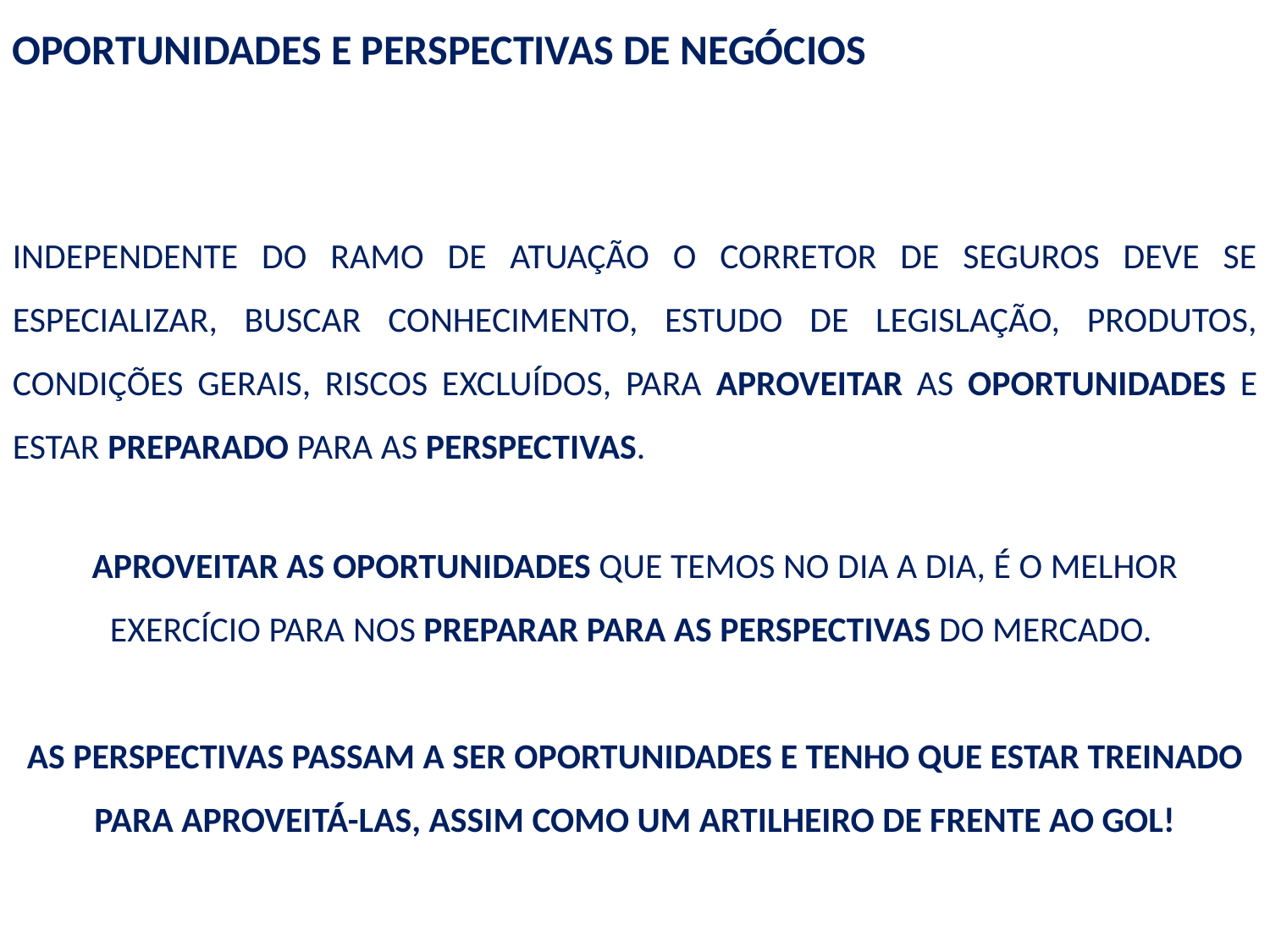

OPORTUNIDADES E PERSPECTIVAS DE NEGÓCIOS
INDEPENDENTE DO RAMO DE ATUAÇÃO O CORRETOR DE SEGUROS DEVE SE ESPECIALIZAR, BUSCAR CONHECIMENTO, ESTUDO DE LEGISLAÇÃO, PRODUTOS, CONDIÇÕES GERAIS, RISCOS EXCLUÍDOS, PARA APROVEITAR AS OPORTUNIDADES E ESTAR PREPARADO PARA AS PERSPECTIVAS.

APROVEITAR AS OPORTUNIDADES QUE TEMOS NO DIA A DIA, É O MELHOR EXERCÍCIO PARA NOS PREPARAR PARA AS PERSPECTIVAS DO MERCADO.

AS PERSPECTIVAS PASSAM A SER OPORTUNIDADES E TENHO QUE ESTAR TREINADO PARA APROVEITÁ-LAS, ASSIM COMO UM ARTILHEIRO DE FRENTE AO GOL!